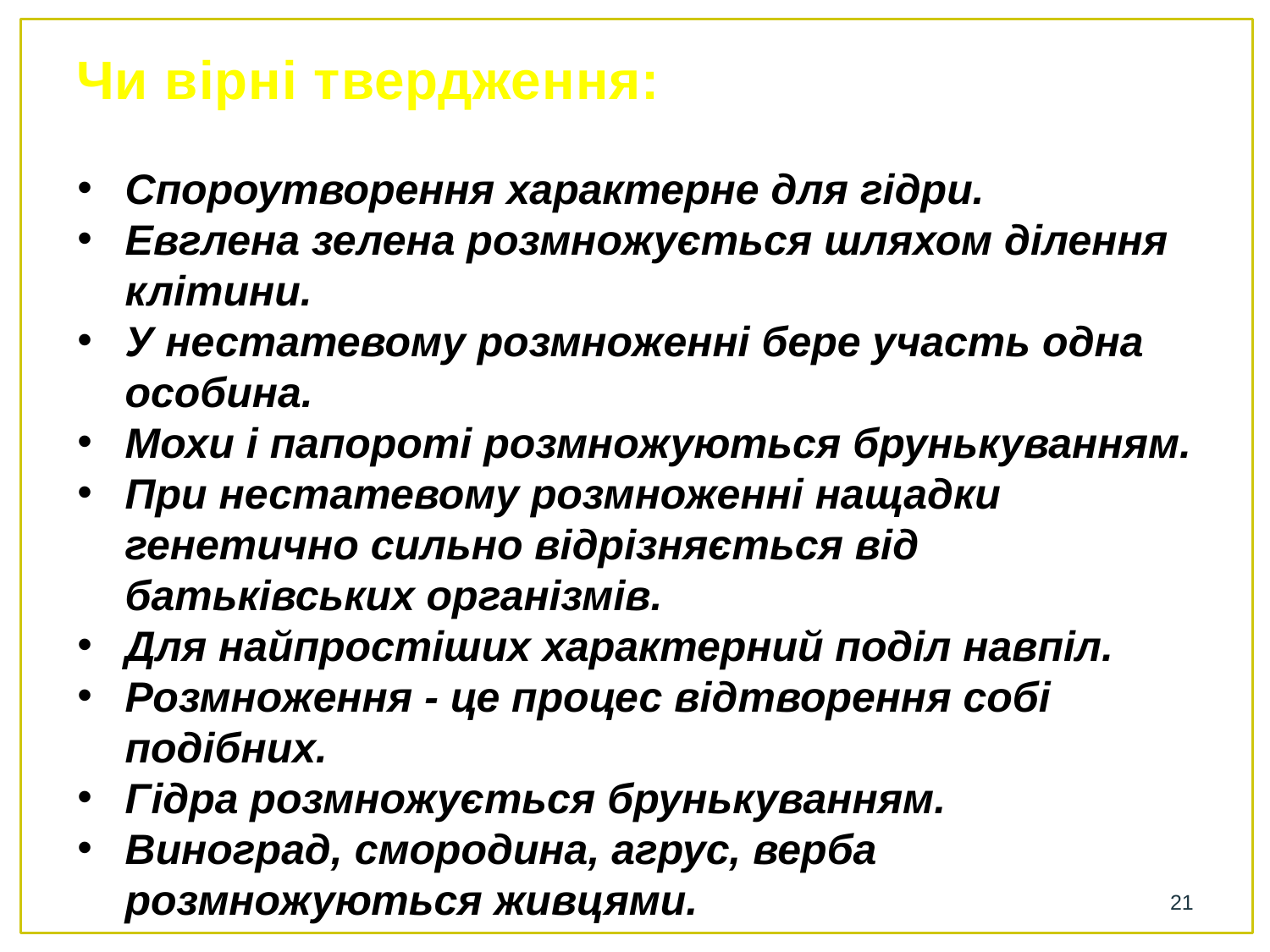

# Чи вірні твердження:
Спороутворення характерне для гідри.
Евглена зелена розмножується шляхом ділення клітини.
У нестатевому розмноженні бере участь одна особина.
Мохи і папороті розмножуються брунькуванням.
При нестатевому розмноженні нащадки генетично сильно відрізняється від батьківських організмів.
Для найпростіших характерний поділ навпіл.
Розмноження - це процес відтворення собі подібних.
Гідра розмножується брунькуванням.
Виноград, смородина, агрус, верба розмножуються живцями.
21